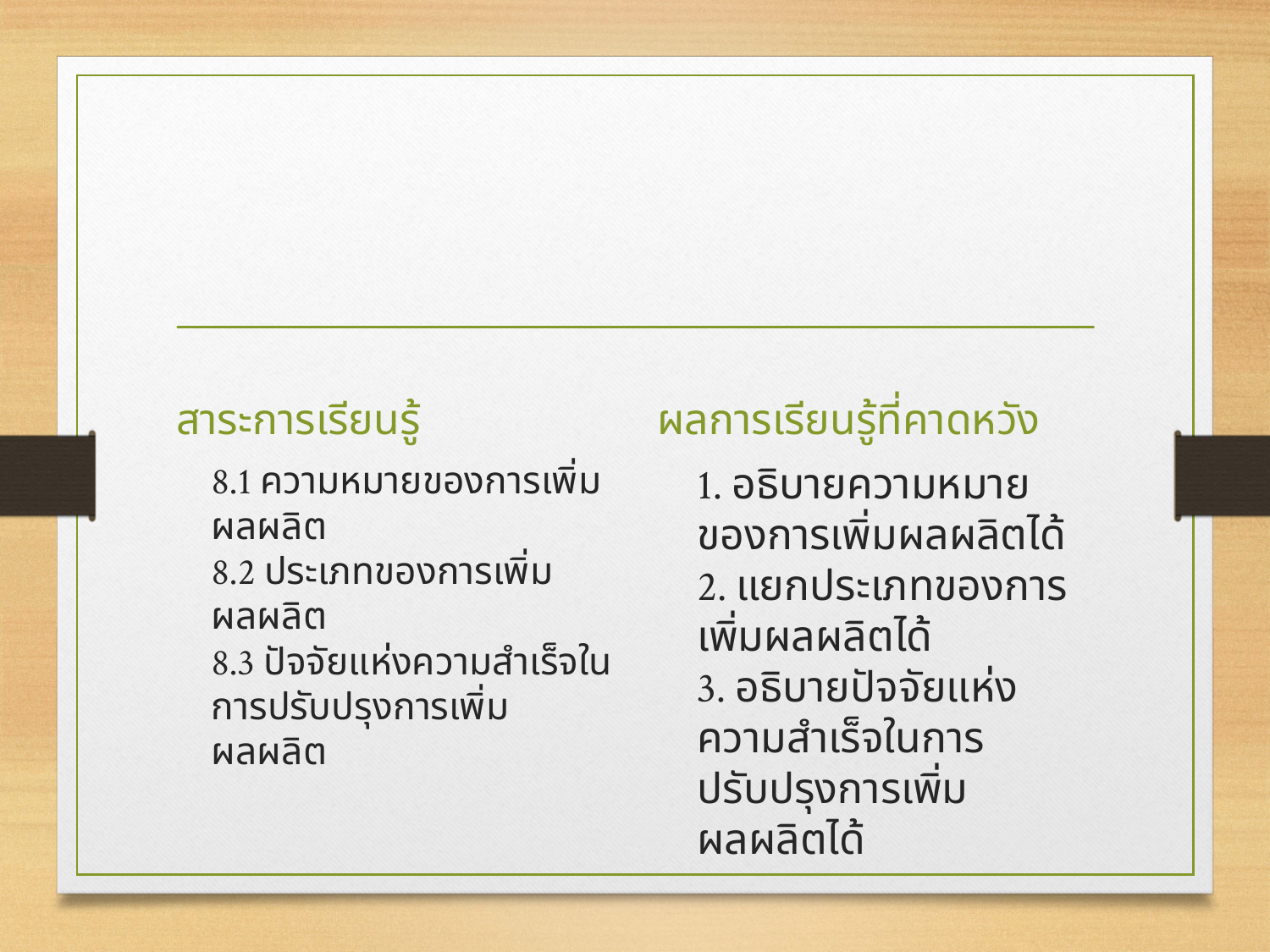

#
สาระการเรียนรู้
ผลการเรียนรู้ที่คาดหวัง
	8.1 ความหมายของการเพิ่มผลผลิต
8.2 ประเภทของการเพิ่มผลผลิต
8.3 ปัจจัยแห่งความสำเร็จในการปรับปรุงการเพิ่มผลผลิต

	1. อธิบายความหมายของการเพิ่มผลผลิตได้
2. แยกประเภทของการเพิ่มผลผลิตได้
3. อธิบายปัจจัยแห่งความสำเร็จในการปรับปรุงการเพิ่มผลผลิตได้